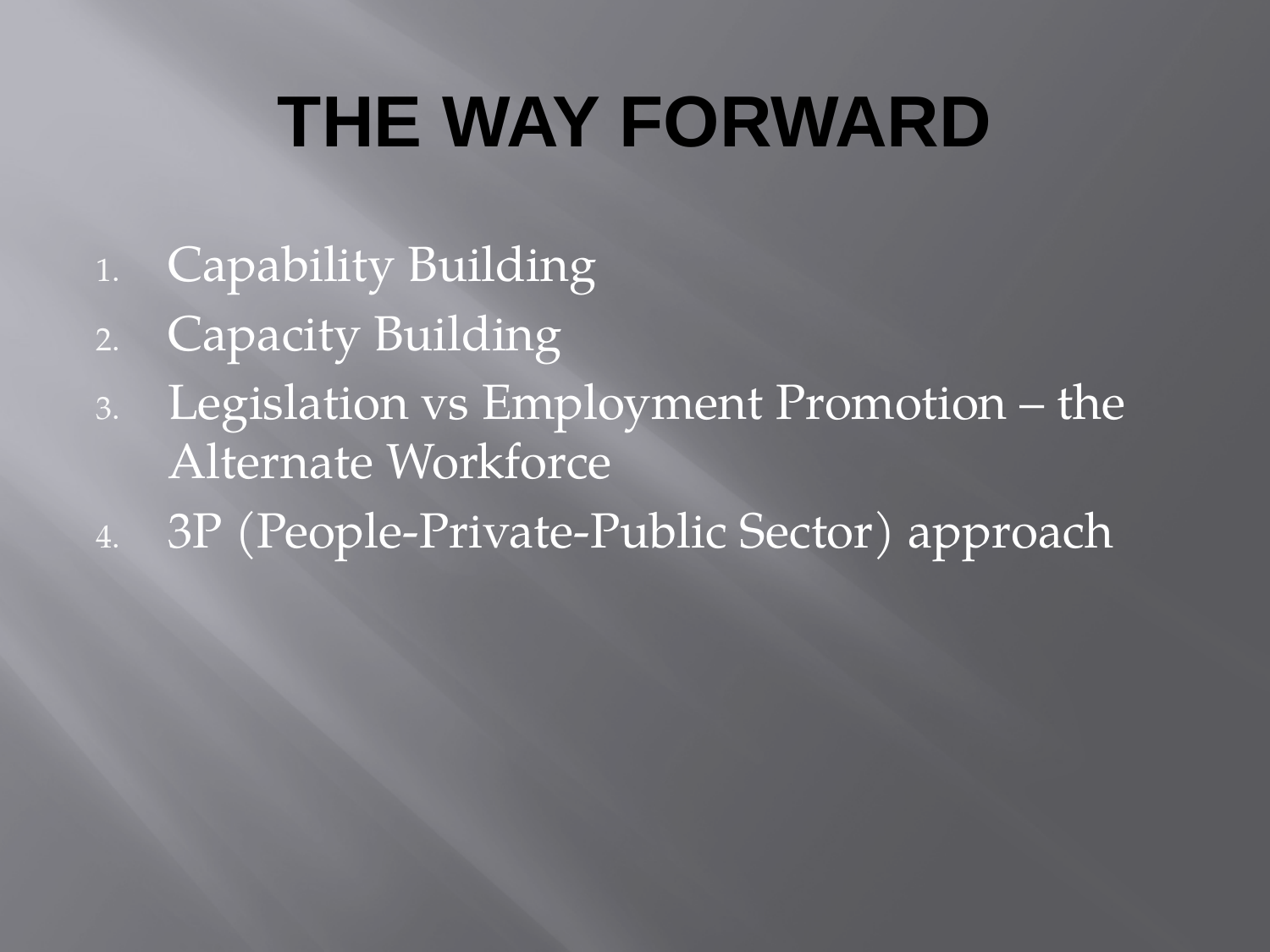

# THE WAY FORWARD
Capability Building
Capacity Building
Legislation vs Employment Promotion – the Alternate Workforce
3P (People-Private-Public Sector) approach